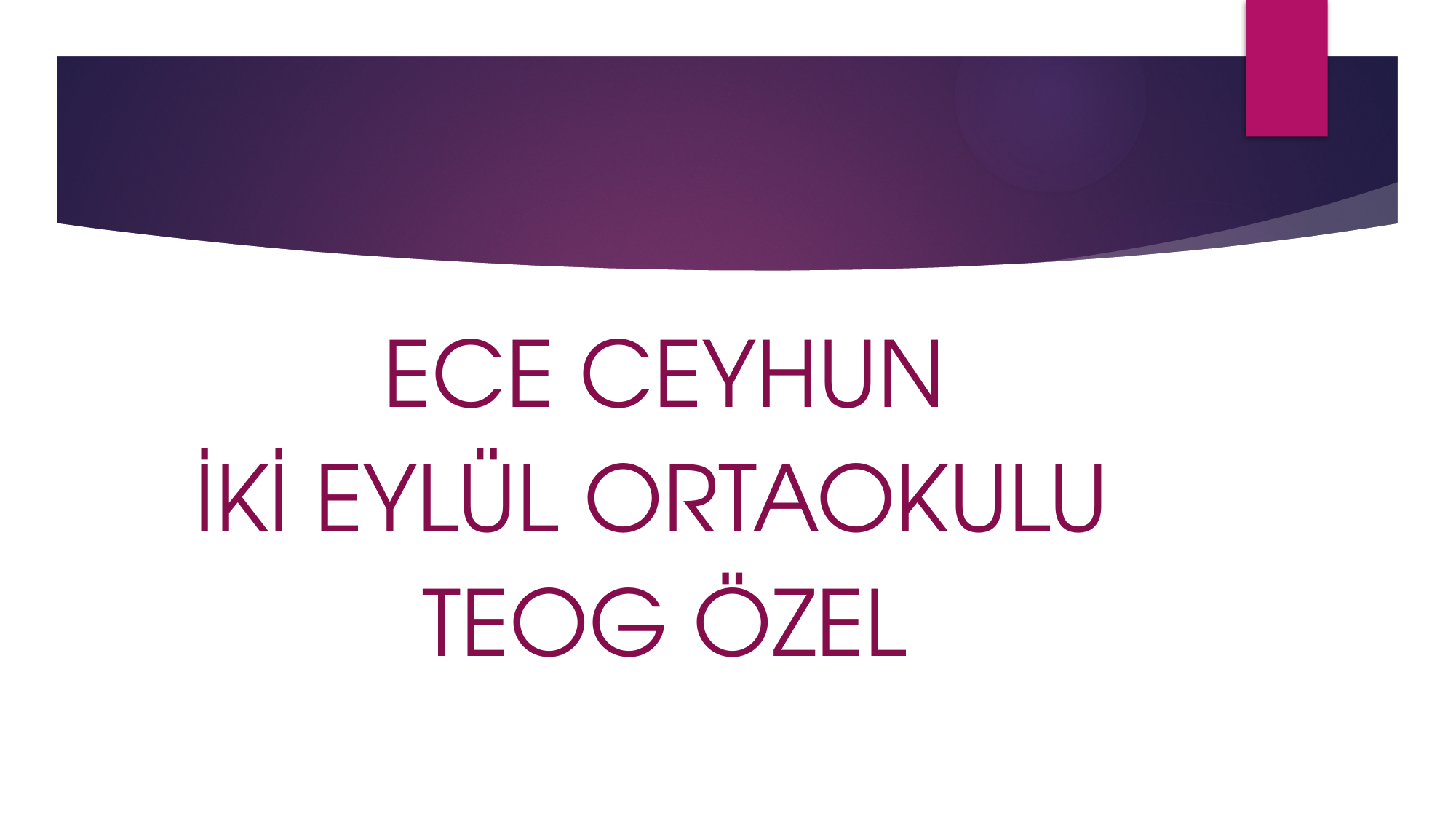

#
ECE CEYHUN
İKİ EYLÜL ORTAOKULU
TEOG ÖZEL